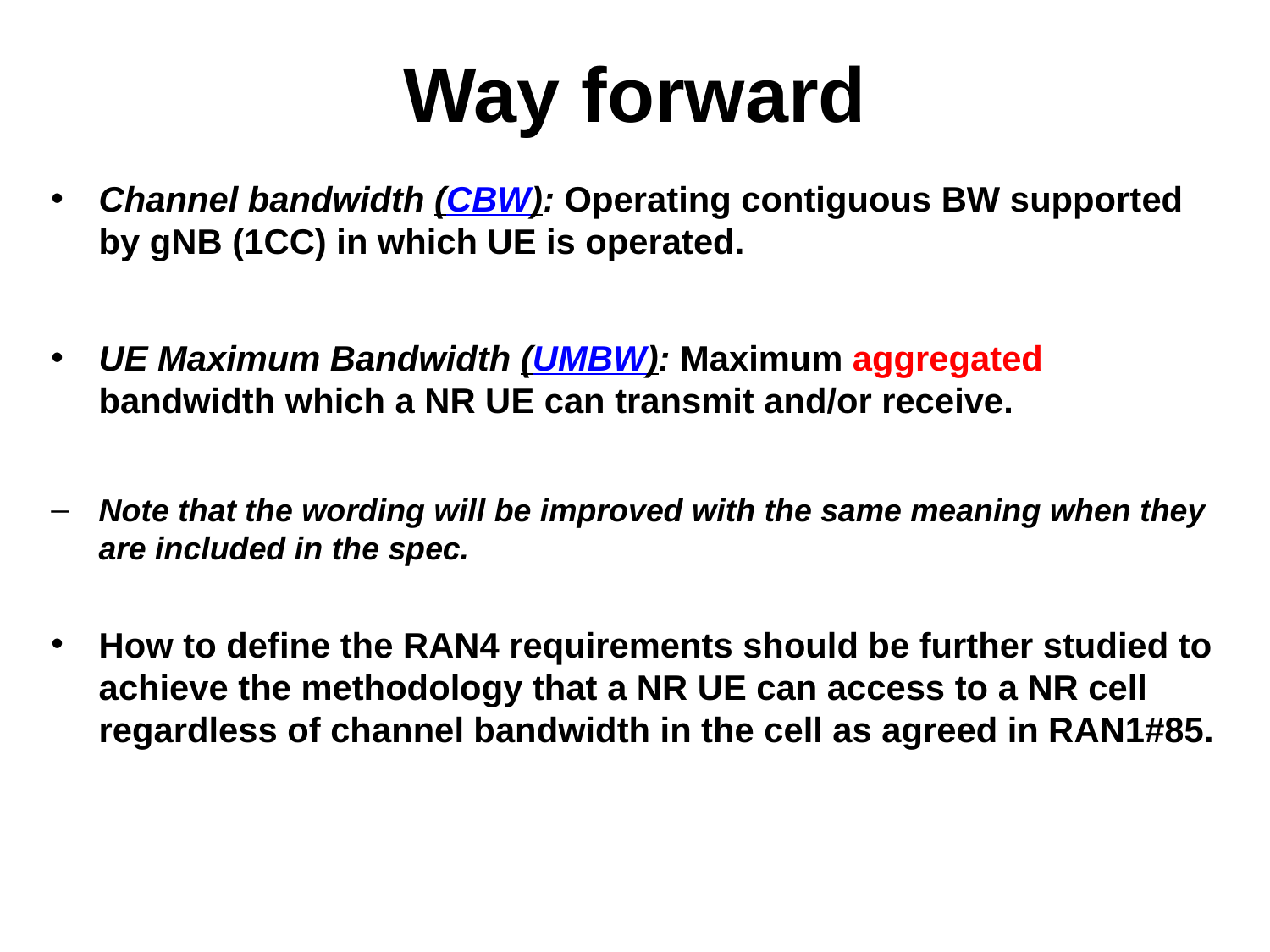

# Way forward
Channel bandwidth (CBW): Operating contiguous BW supported by gNB (1CC) in which UE is operated.

UE Maximum Bandwidth (UMBW): Maximum aggregated bandwidth which a NR UE can transmit and/or receive.

Note that the wording will be improved with the same meaning when they are included in the spec.

How to define the RAN4 requirements should be further studied to achieve the methodology that a NR UE can access to a NR cell regardless of channel bandwidth in the cell as agreed in RAN1#85.